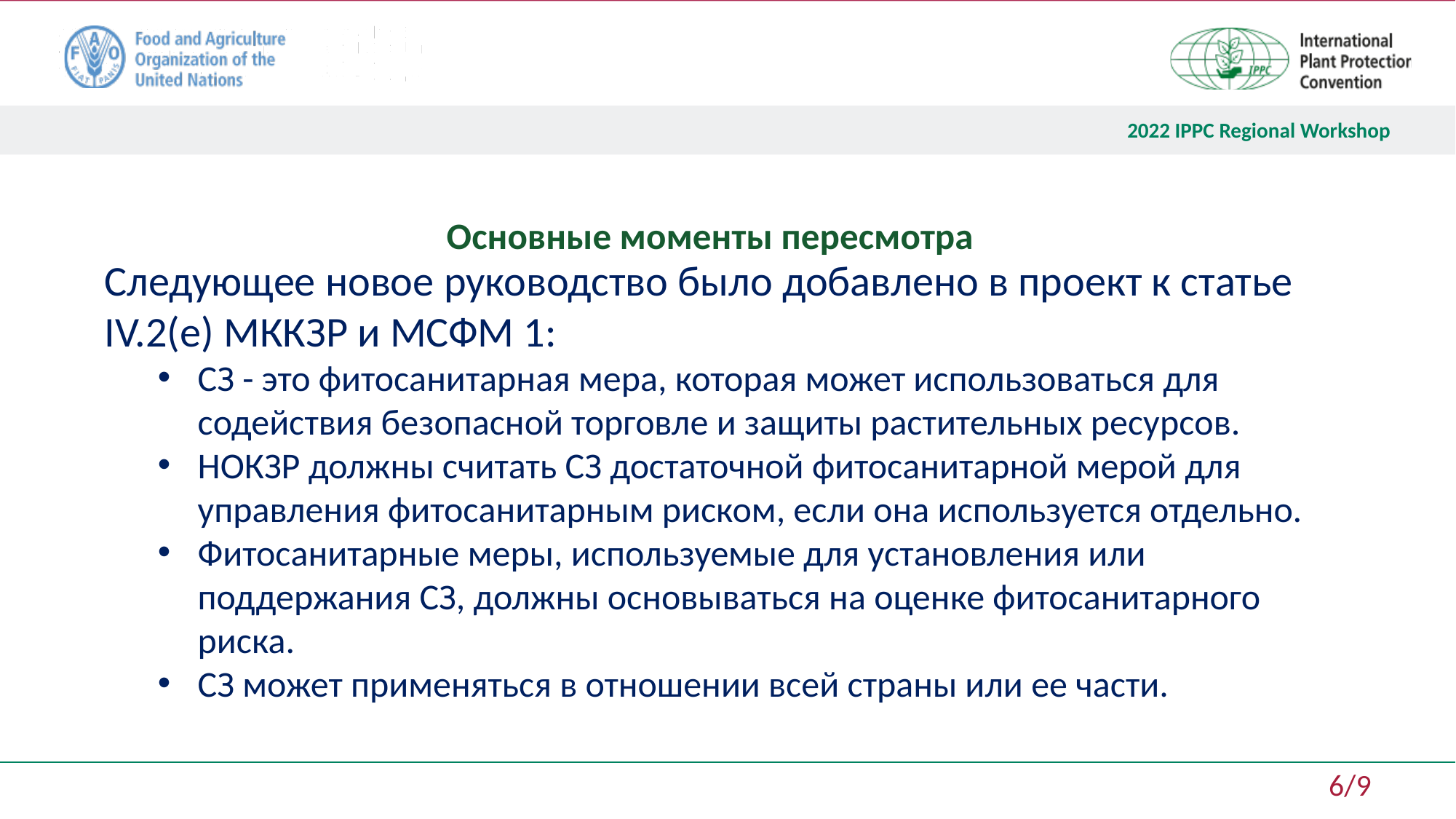

# Основные моменты пересмотра
Следующее новое руководство было добавлено в проект к статье IV.2(e) МККЗР и МСФМ 1:
СЗ - это фитосанитарная мера, которая может использоваться для содействия безопасной торговле и защиты растительных ресурсов.
НОКЗР должны считать СЗ достаточной фитосанитарной мерой для управления фитосанитарным риском, если она используется отдельно.
Фитосанитарные меры, используемые для установления или поддержания СЗ, должны основываться на оценке фитосанитарного риска.
СЗ может применяться в отношении всей страны или ее части.